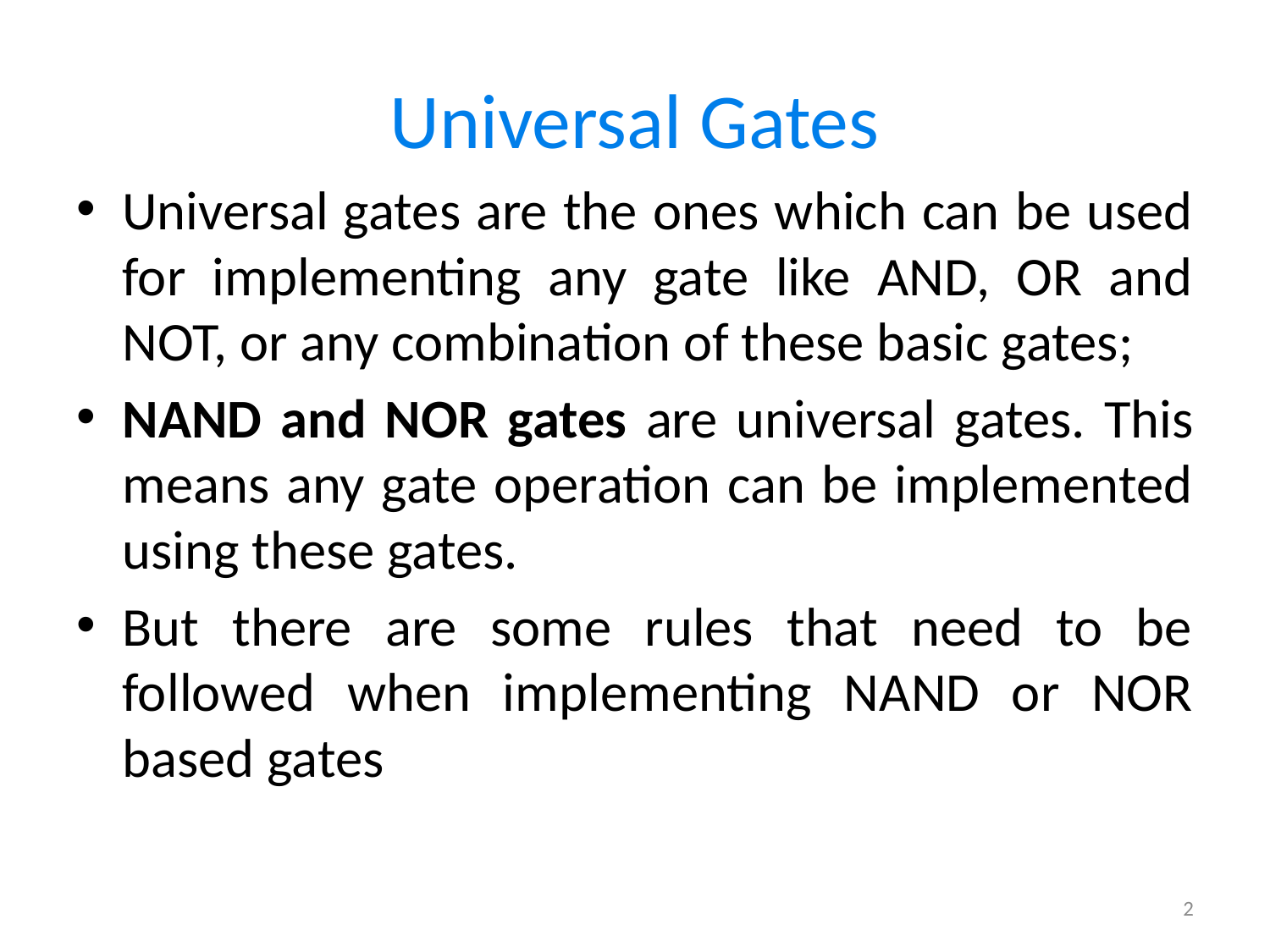

# Universal Gates
Universal gates are the ones which can be used for implementing any gate like AND, OR and NOT, or any combination of these basic gates;
NAND and NOR gates are universal gates. This means any gate operation can be implemented using these gates.
But there are some rules that need to be followed when implementing NAND or NOR based gates
2